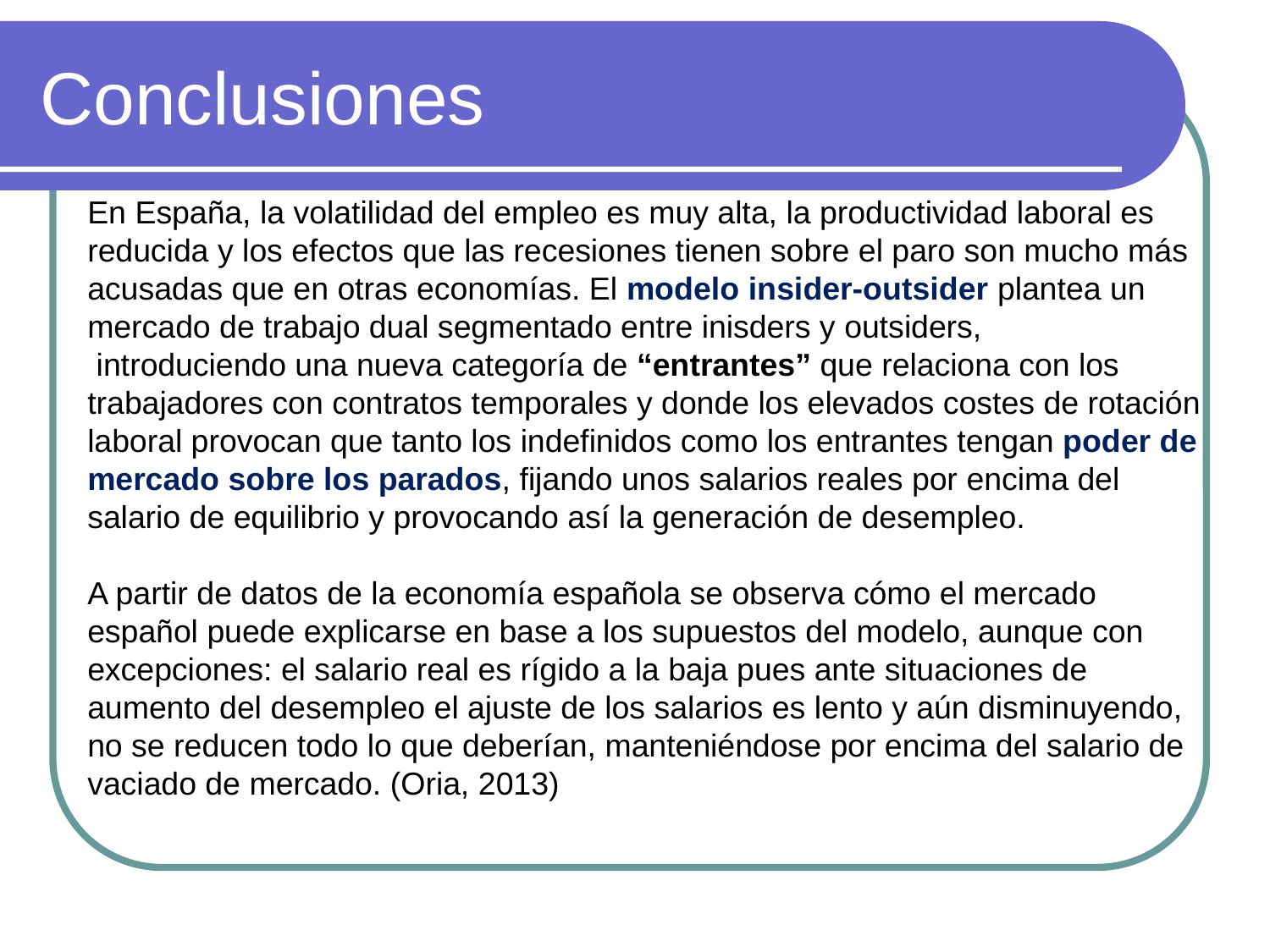

# Conclusiones
En España, la volatilidad del empleo es muy alta, la productividad laboral es reducida y los efectos que las recesiones tienen sobre el paro son mucho más acusadas que en otras economías. El modelo insider-outsider plantea un mercado de trabajo dual segmentado entre inisders y outsiders,
 introduciendo una nueva categoría de “entrantes” que relaciona con los trabajadores con contratos temporales y donde los elevados costes de rotación laboral provocan que tanto los indefinidos como los entrantes tengan poder de mercado sobre los parados, fijando unos salarios reales por encima del salario de equilibrio y provocando así la generación de desempleo.

A partir de datos de la economía española se observa cómo el mercado español puede explicarse en base a los supuestos del modelo, aunque con excepciones: el salario real es rígido a la baja pues ante situaciones de aumento del desempleo el ajuste de los salarios es lento y aún disminuyendo, no se reducen todo lo que deberían, manteniéndose por encima del salario de vaciado de mercado. (Oria, 2013)